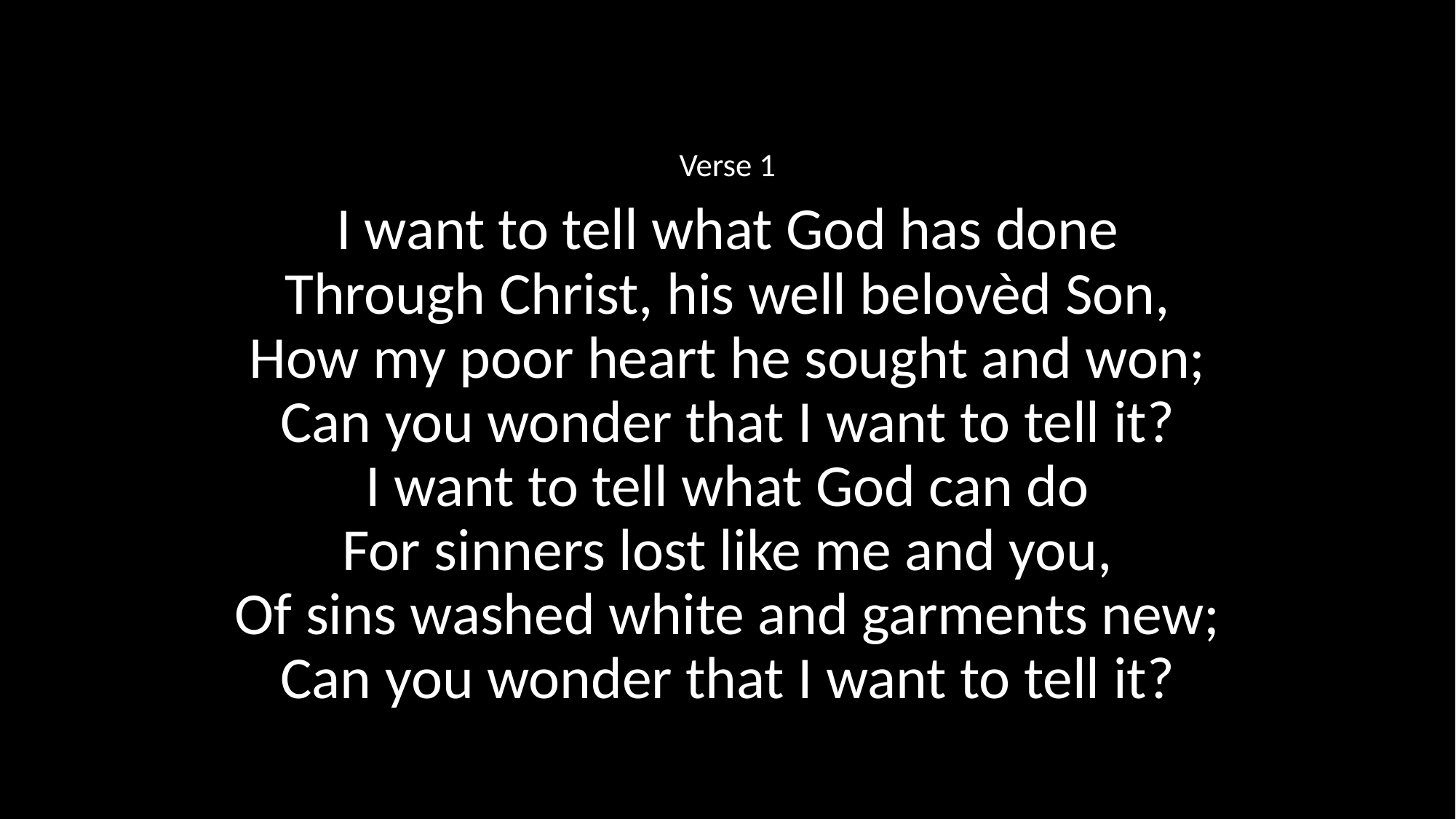

Verse 1
I want to tell what God has done
Through Christ, his well belovèd Son,
How my poor heart he sought and won;
Can you wonder that I want to tell it?
I want to tell what God can do
For sinners lost like me and you,
Of sins washed white and garments new;
Can you wonder that I want to tell it?